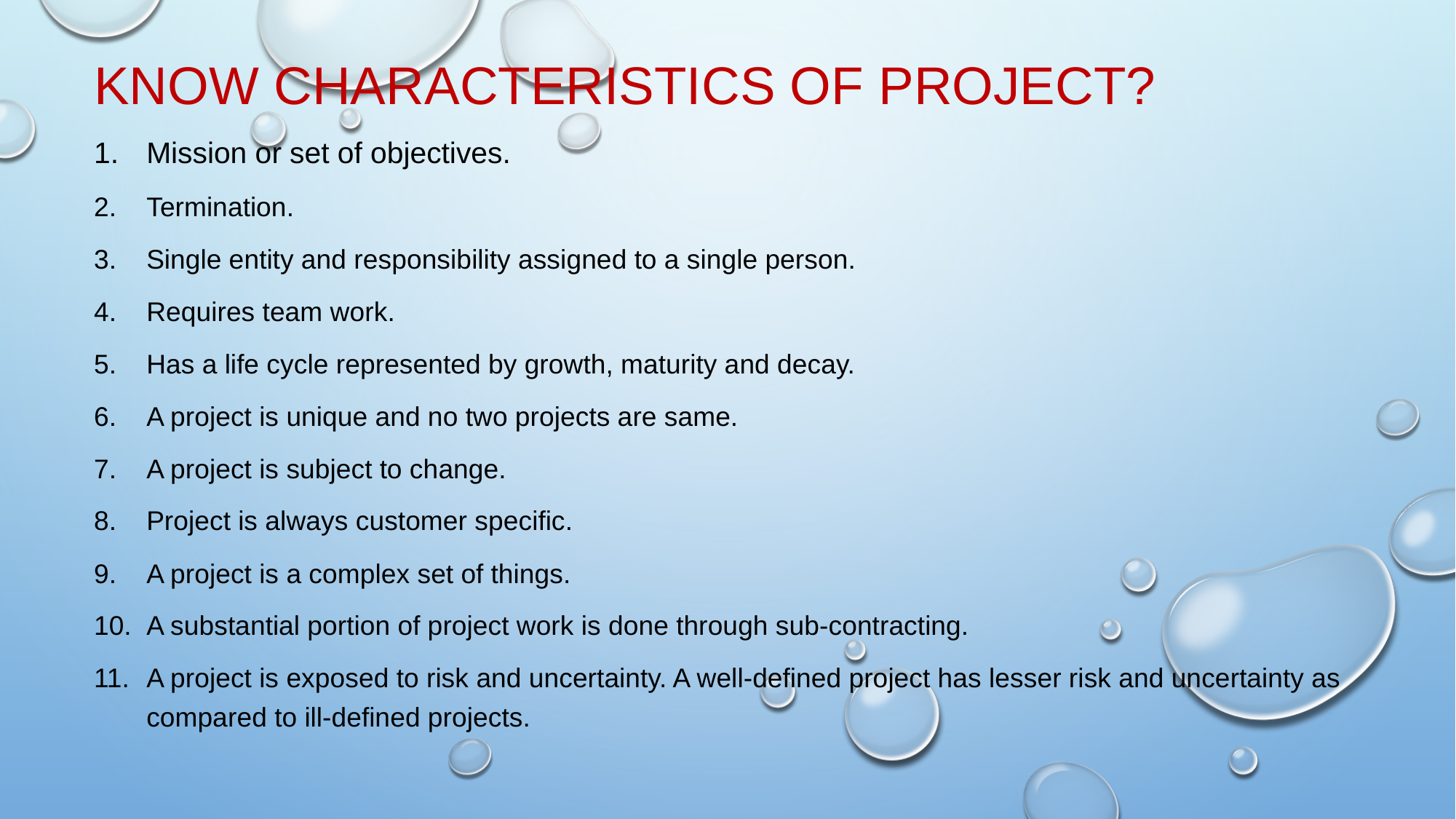

# Know Characteristics of project?
Mission or set of objectives.
Termination.
Single entity and responsibility assigned to a single person.
Requires team work.
Has a life cycle represented by growth, maturity and decay.
A project is unique and no two projects are same.
A project is subject to change.
Project is always customer specific.
A project is a complex set of things.
A substantial portion of project work is done through sub-contracting.
A project is exposed to risk and uncertainty. A well-defined project has lesser risk and uncertainty as compared to ill-defined projects.